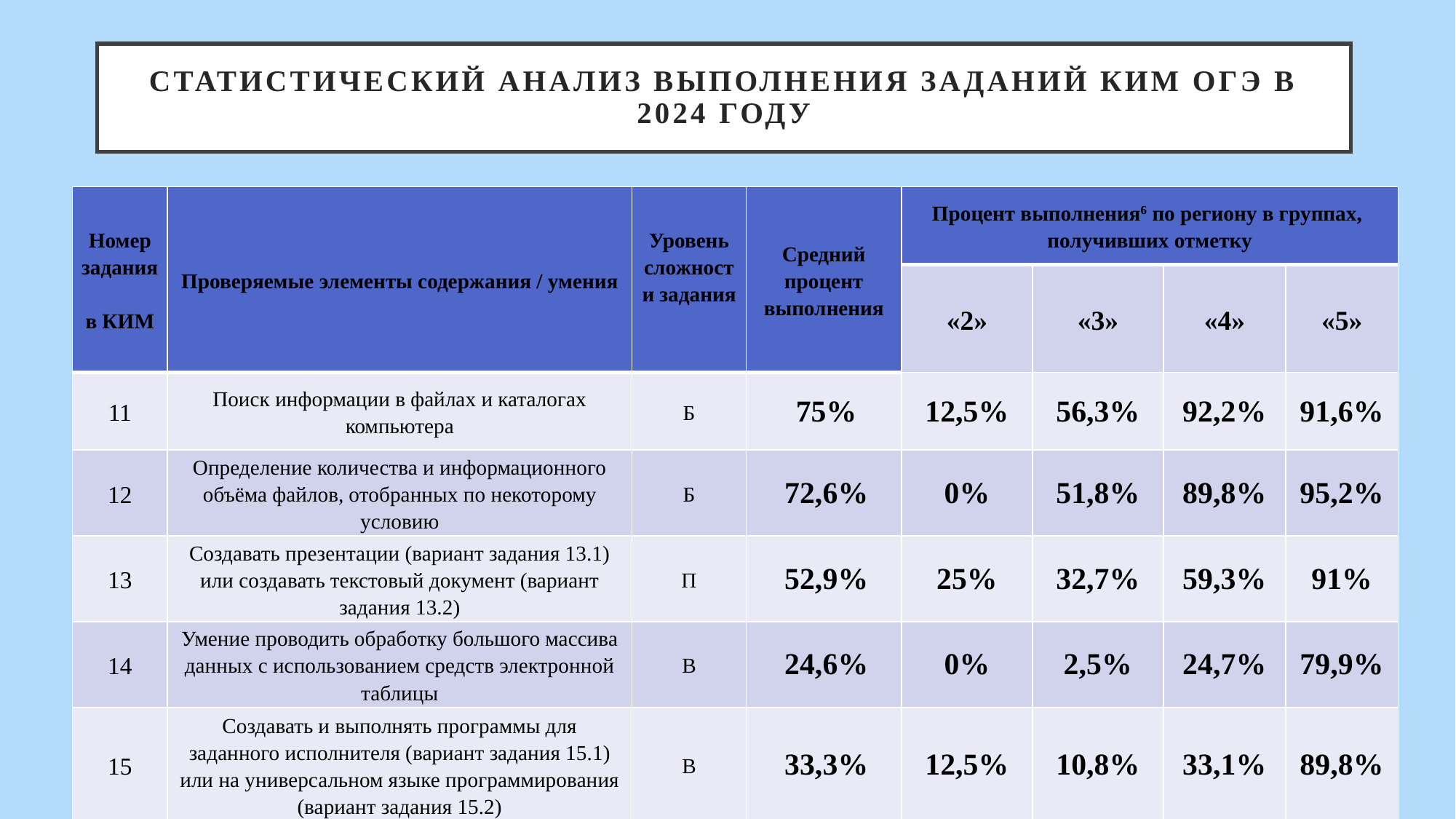

# Статистический анализ выполнения заданий КИМ ОГЭ в 2024 году
| Номер задания в КИМ | Проверяемые элементы содержания / умения | Уровень сложности задания | Средний процент выполнения | Процент выполнения6 по региону в группах, получивших отметку |  |  |  |
| --- | --- | --- | --- | --- | --- | --- | --- |
|  |  |  |  | «2» | «3» | «4» | «5» |
| 11 | Поиск информации в файлах и каталогах компьютера | Б | 75% | 12,5% | 56,3% | 92,2% | 91,6% |
| 12 | Определение количества и информационного объёма файлов, отобранных по некоторому условию | Б | 72,6% | 0% | 51,8% | 89,8% | 95,2% |
| 13 | Создавать презентации (вариант задания 13.1) или создавать текстовый документ (вариант задания 13.2) | П | 52,9% | 25% | 32,7% | 59,3% | 91% |
| 14 | Умение проводить обработку большого массива данных с использованием средств электронной таблицы | В | 24,6% | 0% | 2,5% | 24,7% | 79,9% |
| 15 | Создавать и выполнять программы для заданного исполнителя (вариант задания 15.1) или на универсальном языке программирования (вариант задания 15.2) | В | 33,3% | 12,5% | 10,8% | 33,1% | 89,8% |